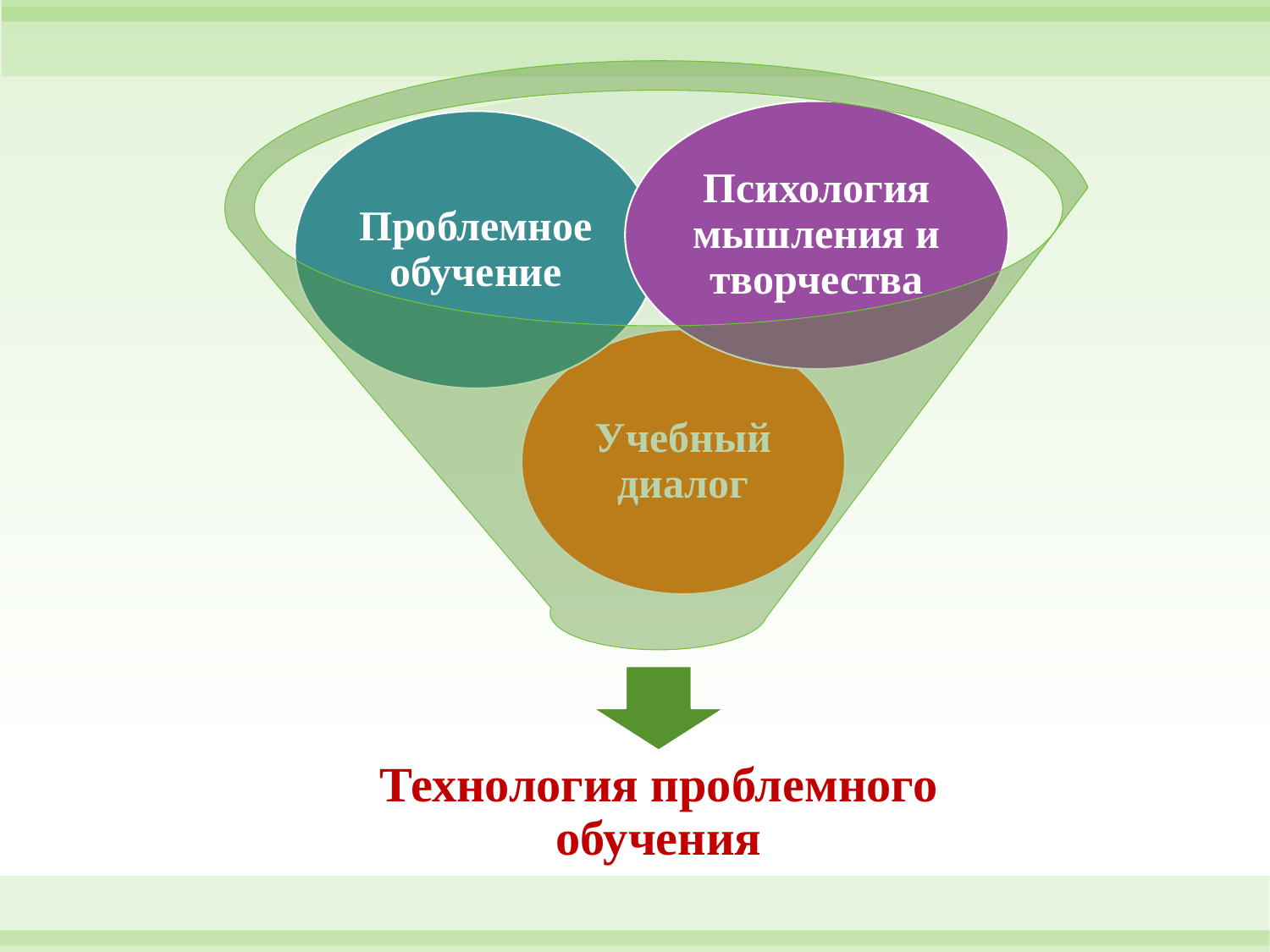

Технология проблемного обучения
Учебный диалог
Проблемное обучение
Психология мышления и творчества